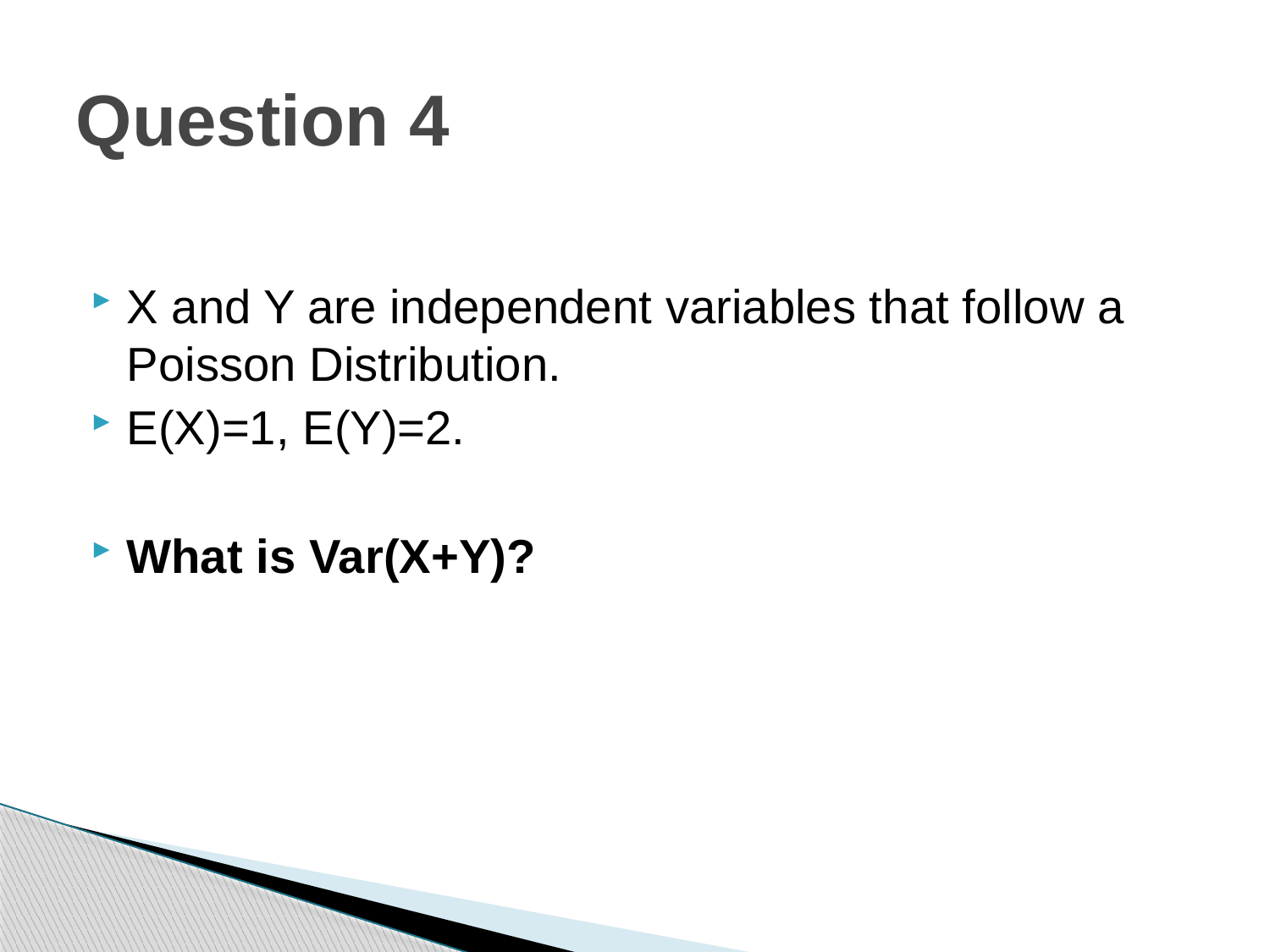

# Question 4

X and Y are independent variables that follow a Poisson Distribution.
E(X)=1, E(Y)=2.

What is Var(X+Y)?